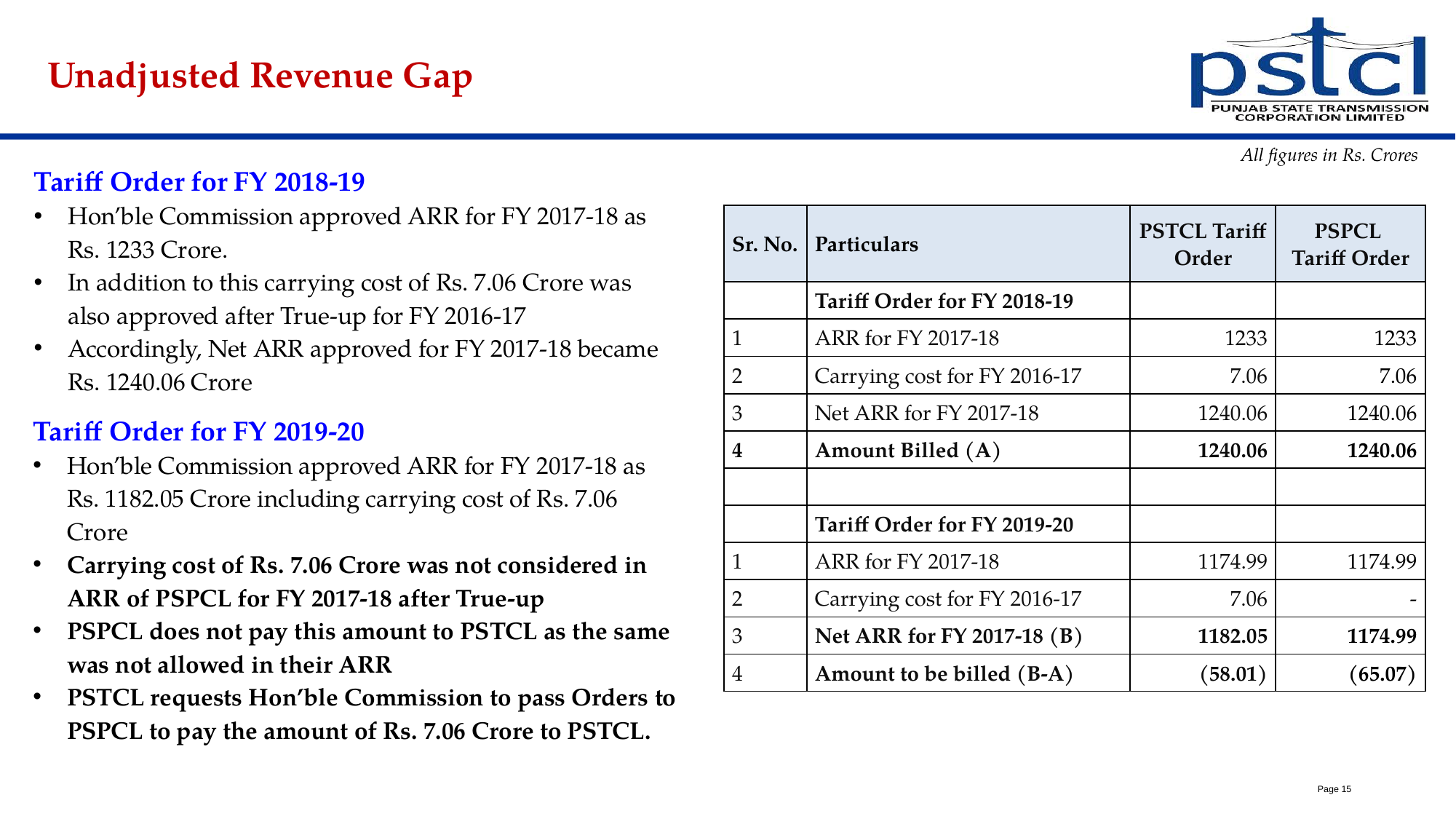

# Unadjusted Revenue Gap
All figures in Rs. Crores
Tariff Order for FY 2018-19
Hon’ble Commission approved ARR for FY 2017-18 as Rs. 1233 Crore.
In addition to this carrying cost of Rs. 7.06 Crore was also approved after True-up for FY 2016-17
Accordingly, Net ARR approved for FY 2017-18 became Rs. 1240.06 Crore
| Sr. No. | Particulars | PSTCL Tariff Order | PSPCL Tariff Order |
| --- | --- | --- | --- |
|  | Tariff Order for FY 2018-19 |  |  |
| 1 | ARR for FY 2017-18 | 1233 | 1233 |
| 2 | Carrying cost for FY 2016-17 | 7.06 | 7.06 |
| 3 | Net ARR for FY 2017-18 | 1240.06 | 1240.06 |
| 4 | Amount Billed (A) | 1240.06 | 1240.06 |
|  |  |  |  |
|  | Tariff Order for FY 2019-20 |  |  |
| 1 | ARR for FY 2017-18 | 1174.99 | 1174.99 |
| 2 | Carrying cost for FY 2016-17 | 7.06 | - |
| 3 | Net ARR for FY 2017-18 (B) | 1182.05 | 1174.99 |
| 4 | Amount to be billed (B-A) | (58.01) | (65.07) |
Tariff Order for FY 2019-20
Hon’ble Commission approved ARR for FY 2017-18 as Rs. 1182.05 Crore including carrying cost of Rs. 7.06 Crore
Carrying cost of Rs. 7.06 Crore was not considered in ARR of PSPCL for FY 2017-18 after True-up
PSPCL does not pay this amount to PSTCL as the same was not allowed in their ARR
PSTCL requests Hon’ble Commission to pass Orders to PSPCL to pay the amount of Rs. 7.06 Crore to PSTCL.